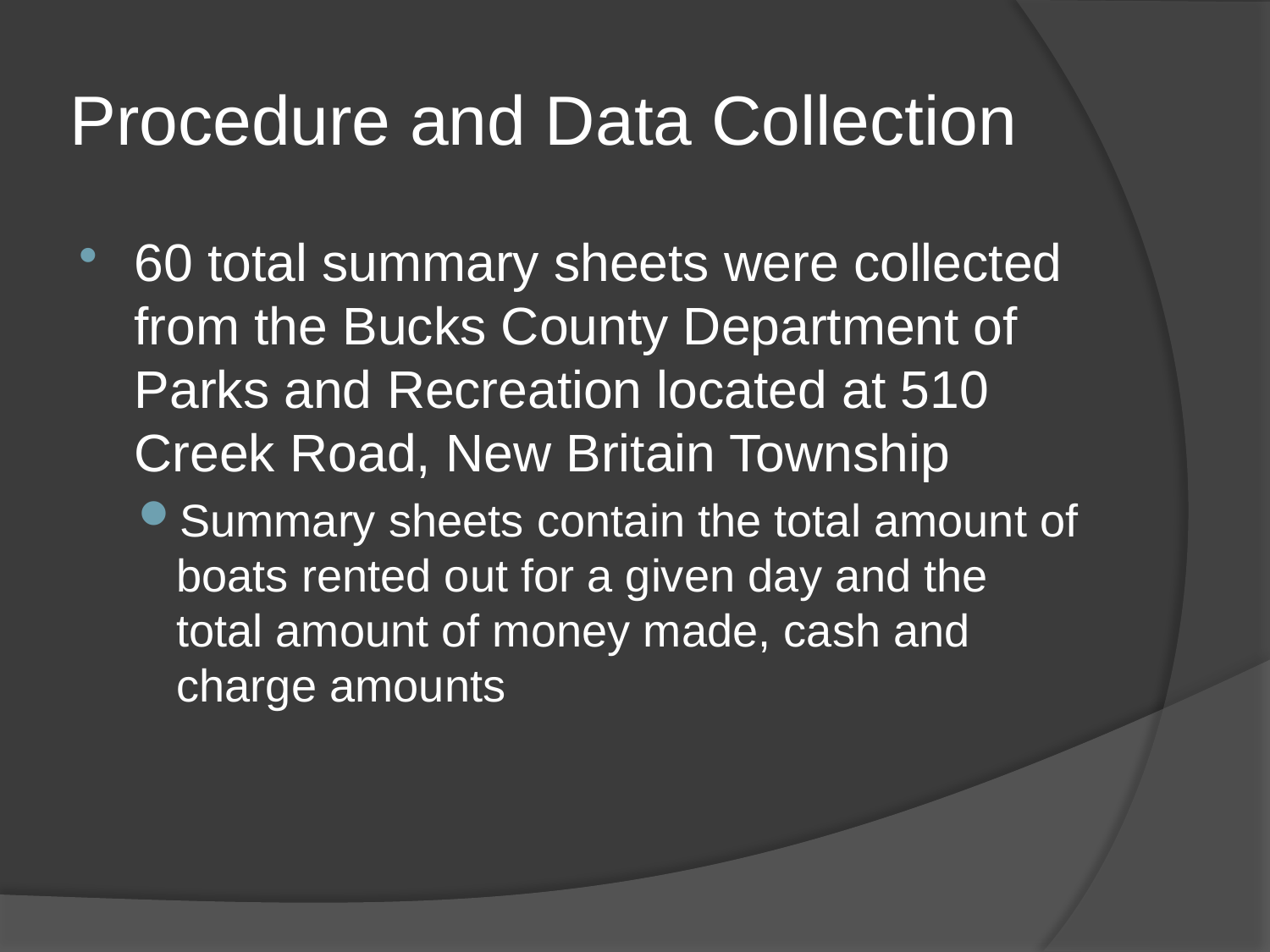

# Procedure and Data Collection
60 total summary sheets were collected from the Bucks County Department of Parks and Recreation located at 510 Creek Road, New Britain Township
Summary sheets contain the total amount of boats rented out for a given day and the total amount of money made, cash and charge amounts